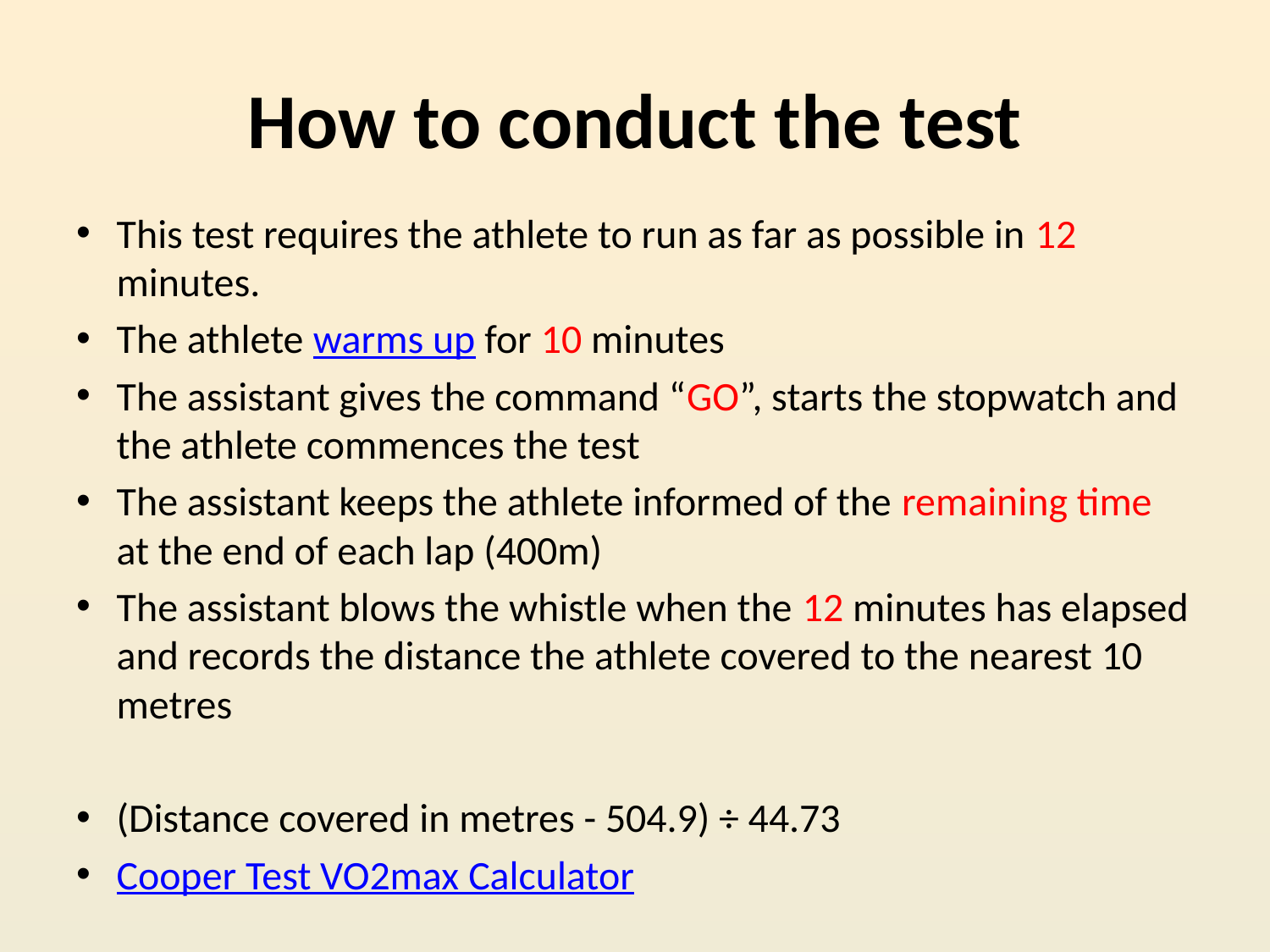

# How to conduct the test
This test requires the athlete to run as far as possible in 12 minutes.
The athlete warms up for 10 minutes
The assistant gives the command “GO”, starts the stopwatch and the athlete commences the test
The assistant keeps the athlete informed of the remaining time at the end of each lap (400m)
The assistant blows the whistle when the 12 minutes has elapsed and records the distance the athlete covered to the nearest 10 metres

(Distance covered in metres - 504.9) ÷ 44.73
Cooper Test VO2max Calculator
22